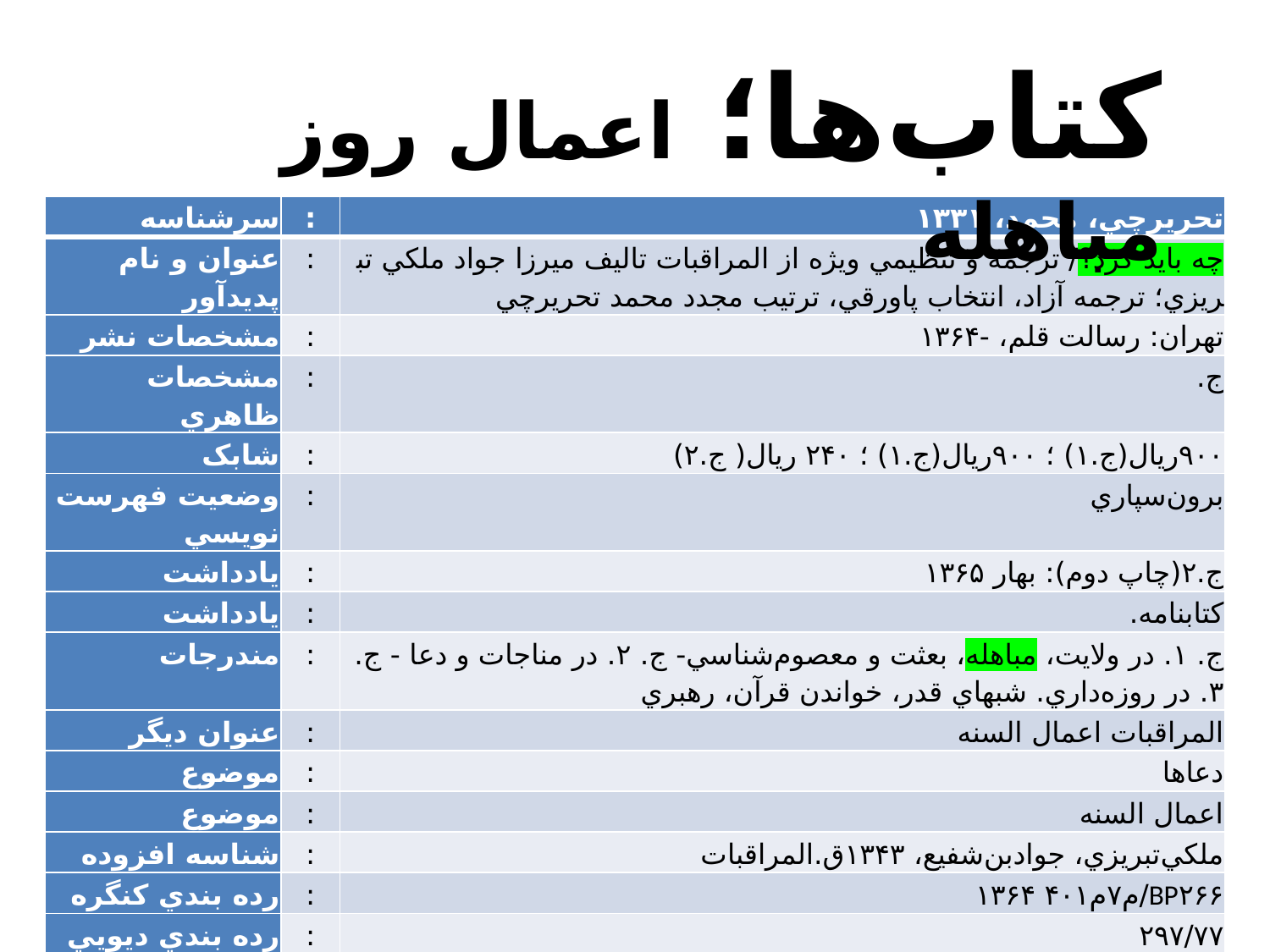

کتاب‌ها؛ اعمال روز مباهله
| ‏سرشناسه | : | ت‍ح‍ري‍رچ‍ي‌، م‍ح‍م‍د، ۱۳۳۱ |
| --- | --- | --- |
| ‏عنوان و نام پديدآور | : | چ‍ه‌ ب‍اي‍د ک‍رد؟/ ت‍رج‍م‍ه‌ و ت‍ن‍ظي‍م‍ي‌ وي‍ژه‌ از ال‍م‍راق‍ب‍ات‌ ت‍ال‍ي‍ف‌ م‍ي‍رزا ج‍واد م‍ل‍ک‍ي‌ ت‍ب‍ري‍زي‌؛ ت‍رج‍م‍ه‌ آزاد، ان‍ت‍خ‍اب‌ پ‍اورق‍ي‌، ت‍رت‍ي‍ب‌ م‍ج‍دد م‍ح‍م‍د ت‍ح‍ري‍رچ‍ي‌ |
| ‏مشخصات نشر | : | ت‍ه‍ران‌: رس‍ال‍ت‌ ق‍ل‍م‌‏‫، -۱۳۶۴ |
| ‏مشخصات ظاهري | : | ج. |
| ‏شابک | : | ۹۰۰ري‍ال‌(ج‌.۱) ؛ ۹۰۰ري‍ال‌(ج‌.۱) ؛ ‏‫۲۴۰ ريال( ج.۲) |
| ‏وضعيت فهرست نويسي | : | برون‌سپاري |
| ‏يادداشت | : | ‏‫ج.۲(چاپ دوم): بهار ۱۳۶۵ |
| ‏يادداشت | : | ک‍ت‍اب‍ن‍ام‍ه‌. |
| ‏مندرجات | : | ج‌. ۱. در ولاي‍ت‌، م‍ب‍اه‍ل‍ه‌، ب‍ع‍ث‍ت‌ و م‍ع‍ص‍وم‌ش‍ن‍اس‍ي‌- ج‌. ۲. در م‍ن‍اج‍ات‌ و دع‍ا - ج‌. ۳. در روزه‌داري‌. ش‍ب‍ه‍اي‌ ق‍در، خ‍وان‍دن‌ ق‍رآن‌، ره‍ب‍ري‌ |
| ‏عنوان ديگر | : | ال‍م‍راق‍ب‍ات‌ اع‍م‍ال‌ ال‍س‍ن‍ه‌ |
| ‏موضوع | : | دعاها |
| ‏موضوع | : | اعمال السنه |
| ‏شناسه افزوده | : | ‏‫ملکي‌تبريزي، جواد‌بن‌شفيع، ‎۱۳۴۳ق.المراقبات |
| ‏رده بندي کنگره | : | BP۲۶۶/م‌۷م‌۴۰۱ ۱۳۶۴ |
| ‏رده بندي ديويي | : | ۲۹۷/۷۷ |
| ‏شماره کتابشناسي ملي | : | م‌۶۵-۱۶۱۳ |